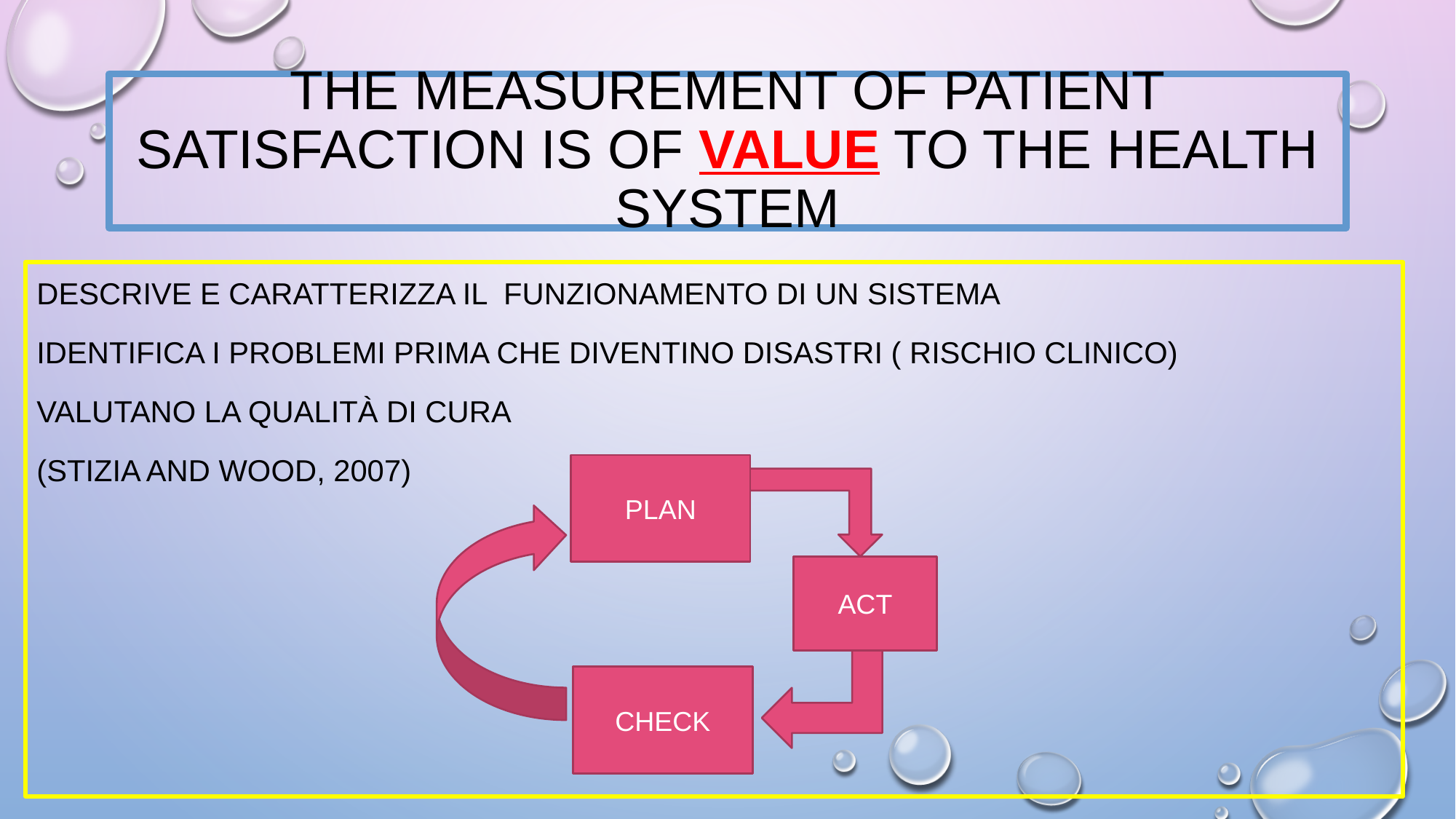

# The measurement of patient satisfaction is of value to the health system
DESCRIVE E CARATTERIZZA IL  FUNZIONAMENTO DI UN SISTEMA
IDENTIFICA I PROBLEMI PRIMA CHE DIVENTINO DISASTRI ( RISCHIO CLINICO)
VALUTANO LA QUALITà DI CURA
(Stizia and Wood, 2007)
PLAN

ACT

CHECK